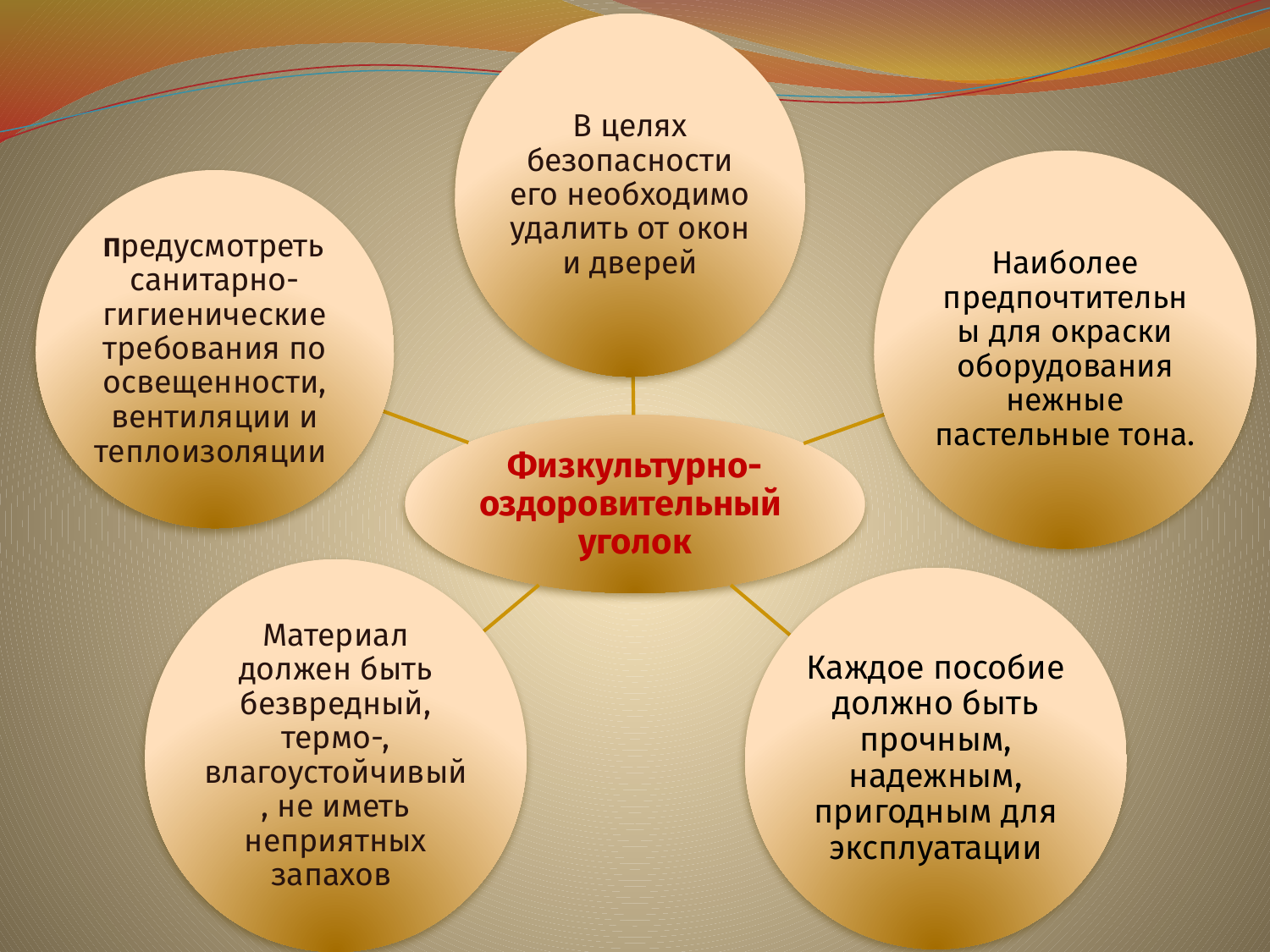

Физкультурно-оздоровительный  уголок

В целях безопасности его необходимо удалить от окон и дверей

Наиболее предпочтительны для окраски оборудования нежные пастельные тона.

Каждое пособие должно быть прочным, надежным, пригодным для эксплуатации

Материал должен быть безвредный, термо-, влагоустойчивый, не иметь неприятных запахов

 Предусмотреть  санитарно-гигиенические требования по освещенности, вентиляции и теплоизоляции